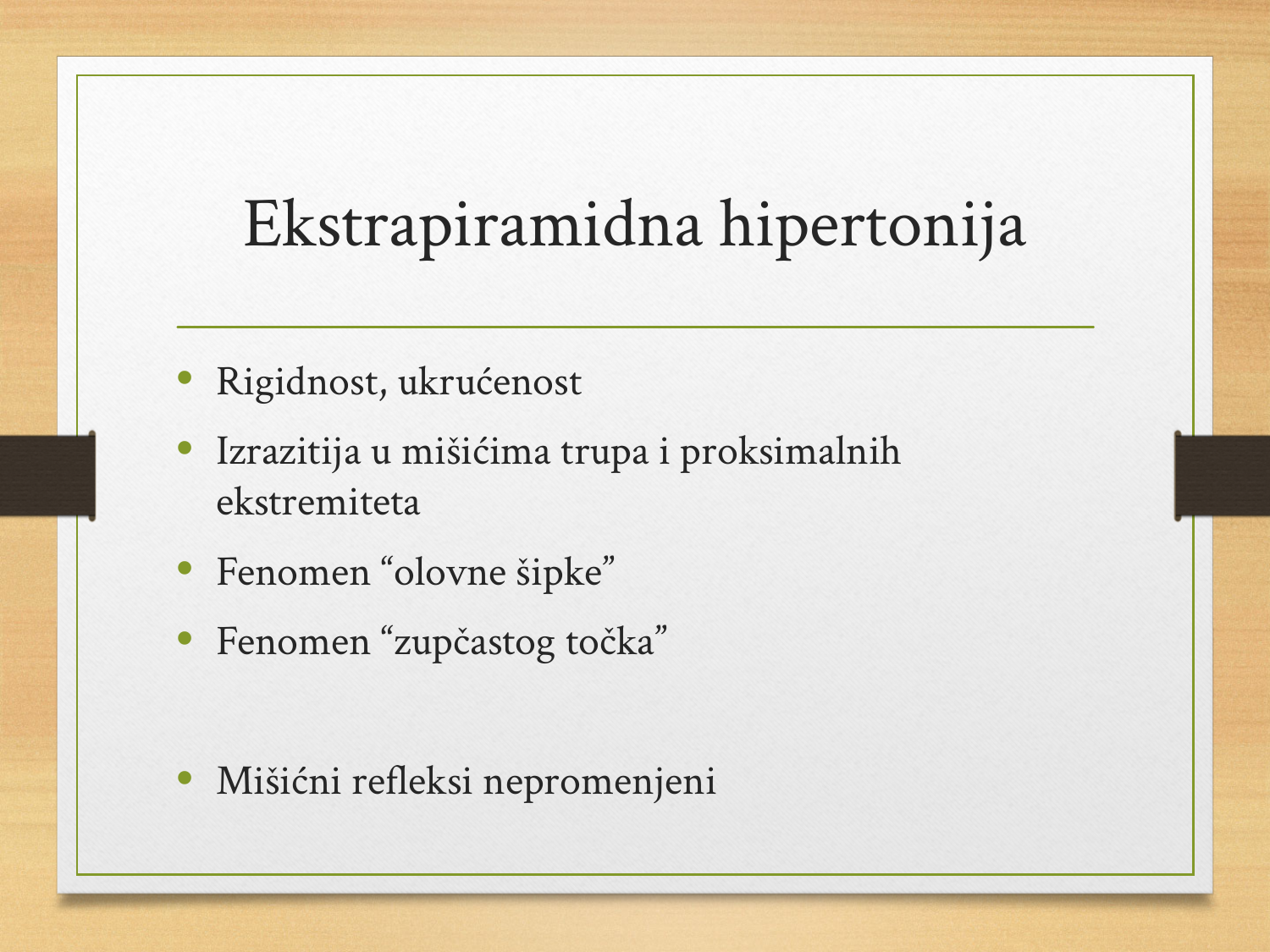

# Ekstrapiramidna hipertonija
Rigidnost, ukrućenost
Izrazitija u mišićima trupa i proksimalnih ekstremiteta
Fenomen “olovne šipke”
Fenomen “zupčastog točka”

Mišićni refleksi nepromenjeni